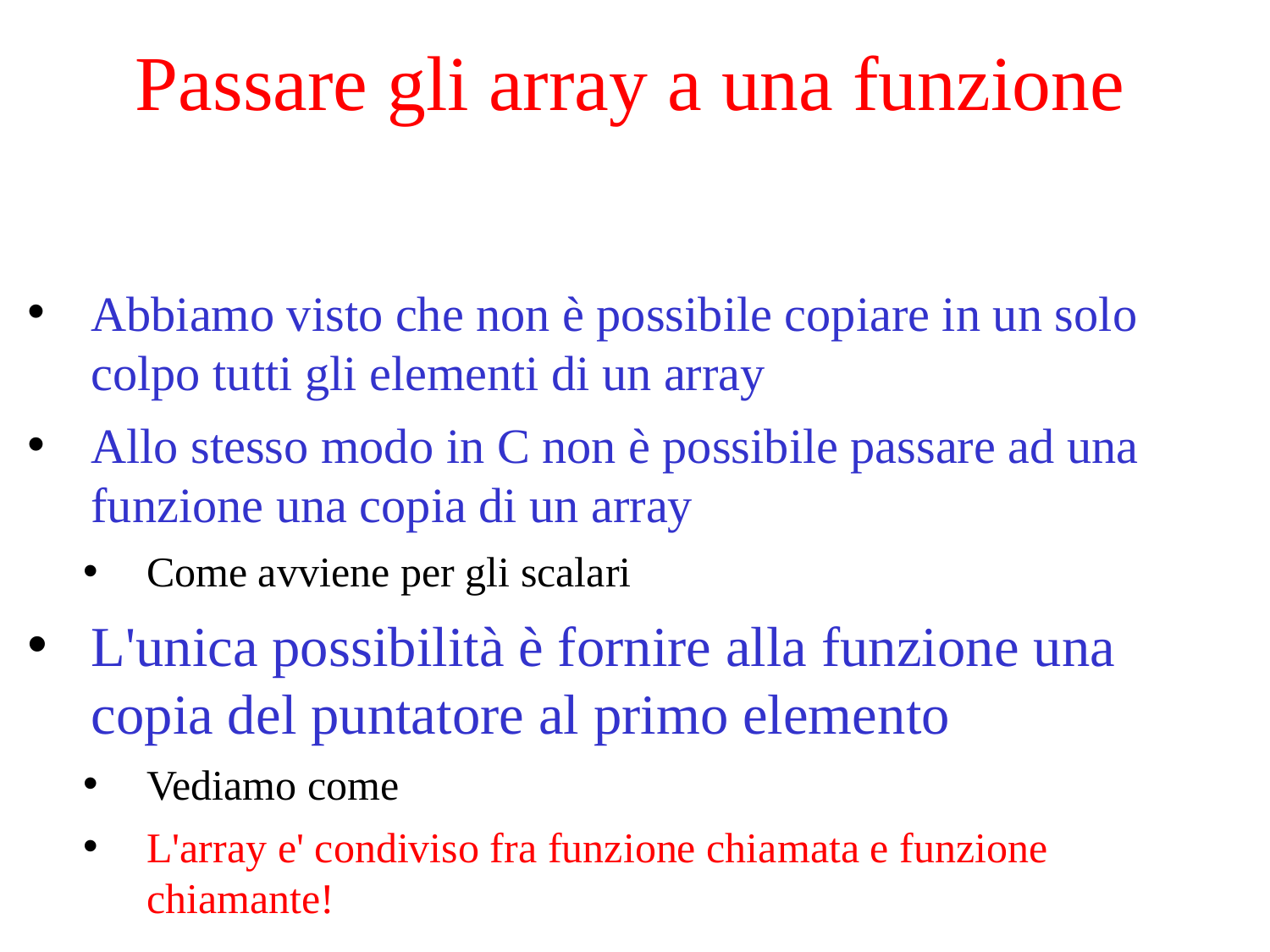

# Passare gli array a una funzione
Abbiamo visto che non è possibile copiare in un solo colpo tutti gli elementi di un array
Allo stesso modo in C non è possibile passare ad una funzione una copia di un array
Come avviene per gli scalari
L'unica possibilità è fornire alla funzione una copia del puntatore al primo elemento
Vediamo come
L'array e' condiviso fra funzione chiamata e funzione chiamante!